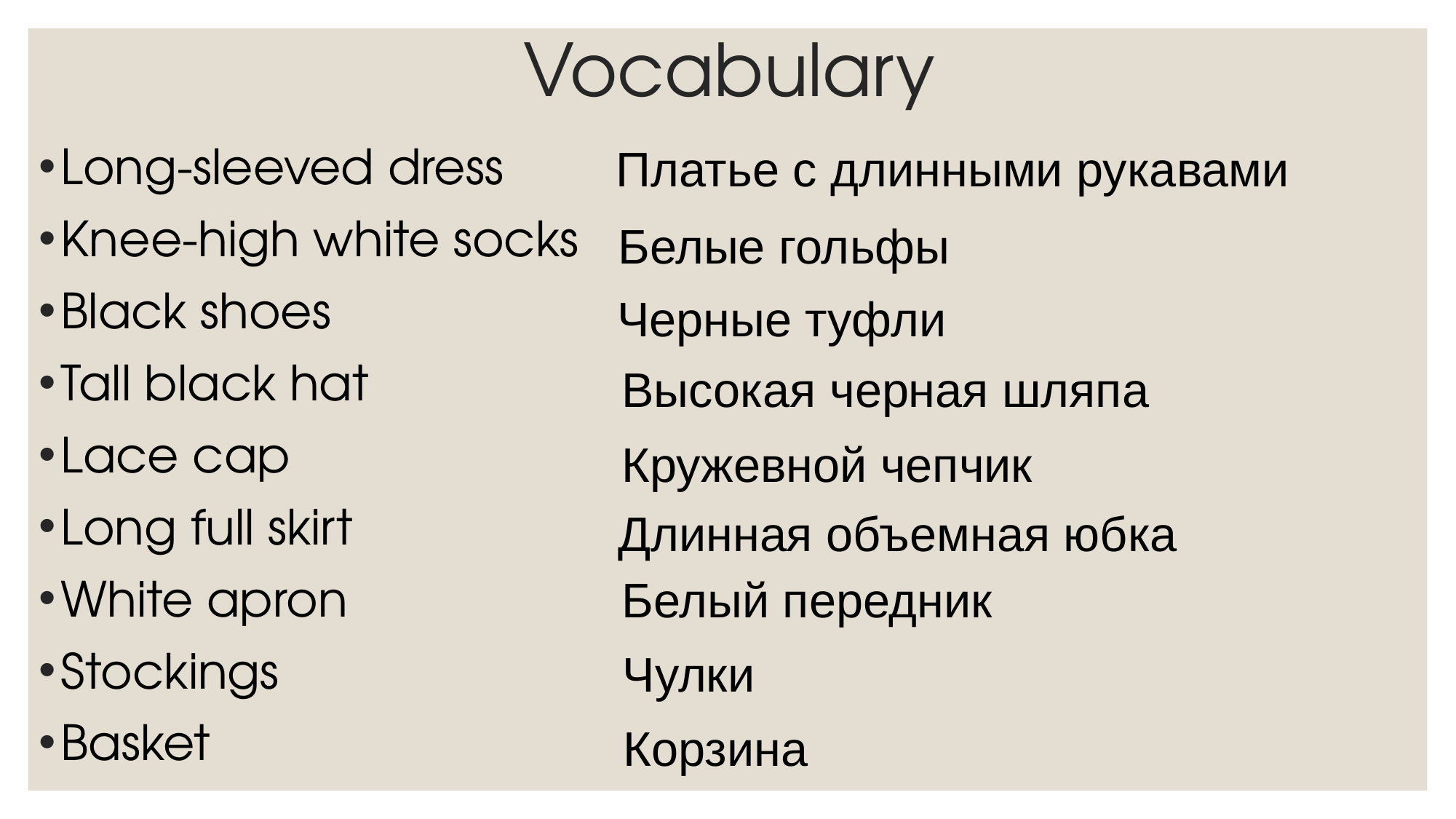

# Vocabulary
Long-sleeved dress
Knee-high white socks
Black shoes
Tall black hat
Lace cap
Long full skirt
White apron
Stockings
Basket

Платье с длинными рукавами
Белые гольфы
Черные туфли
Высокая черная шляпа
Кружевной чепчик
Длинная объемная юбка
Белый передник
Чулки
Корзина